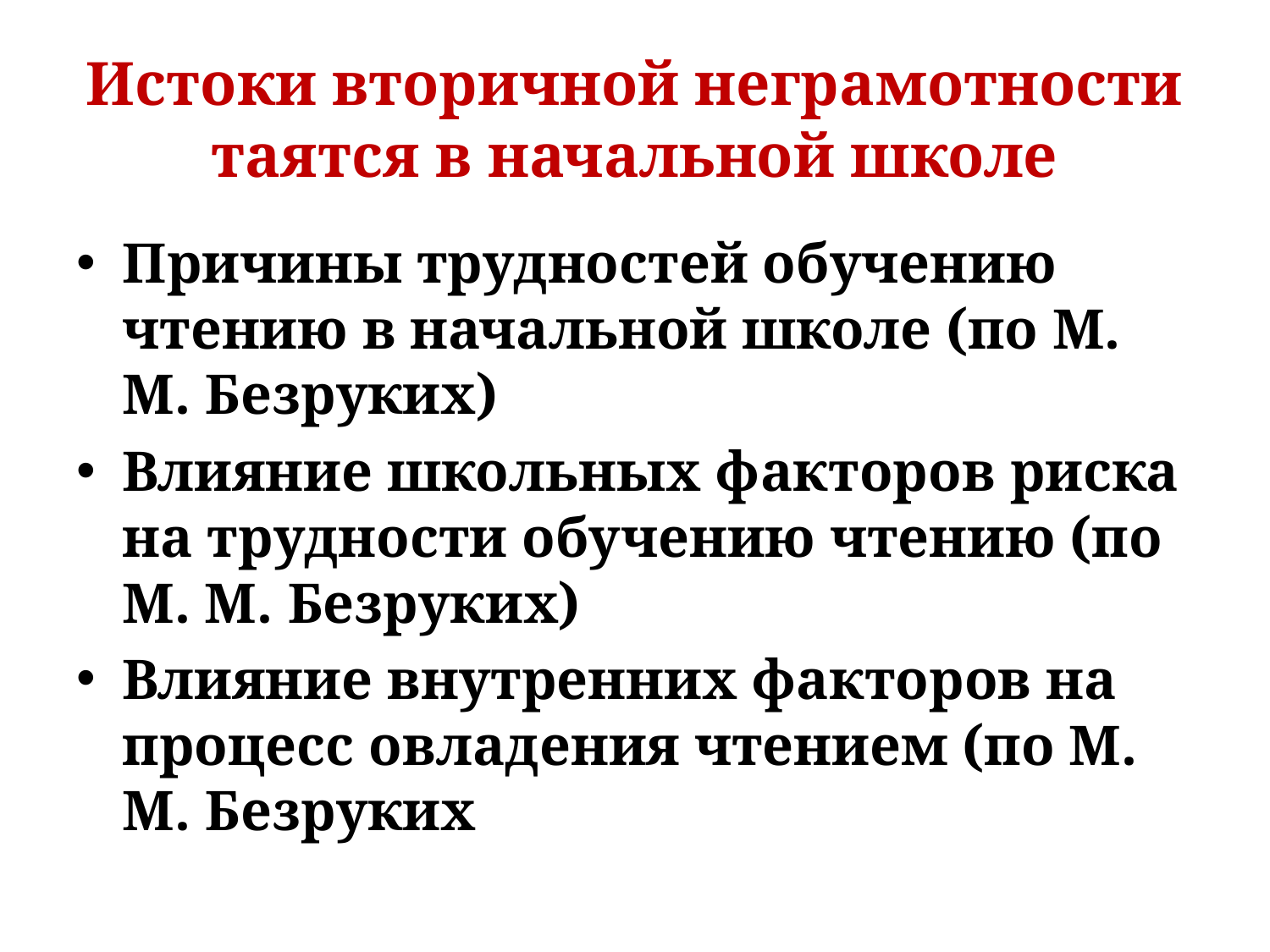

# Истоки вторичной неграмотности таятся в начальной школе
Причины трудностей обучению чтению в начальной школе (по М. М. Безруких)
Влияние школьных факторов риска на трудности обучению чтению (по М. М. Безруких)
Влияние внутренних факторов на процесс овладения чтением (по М. М. Безруких